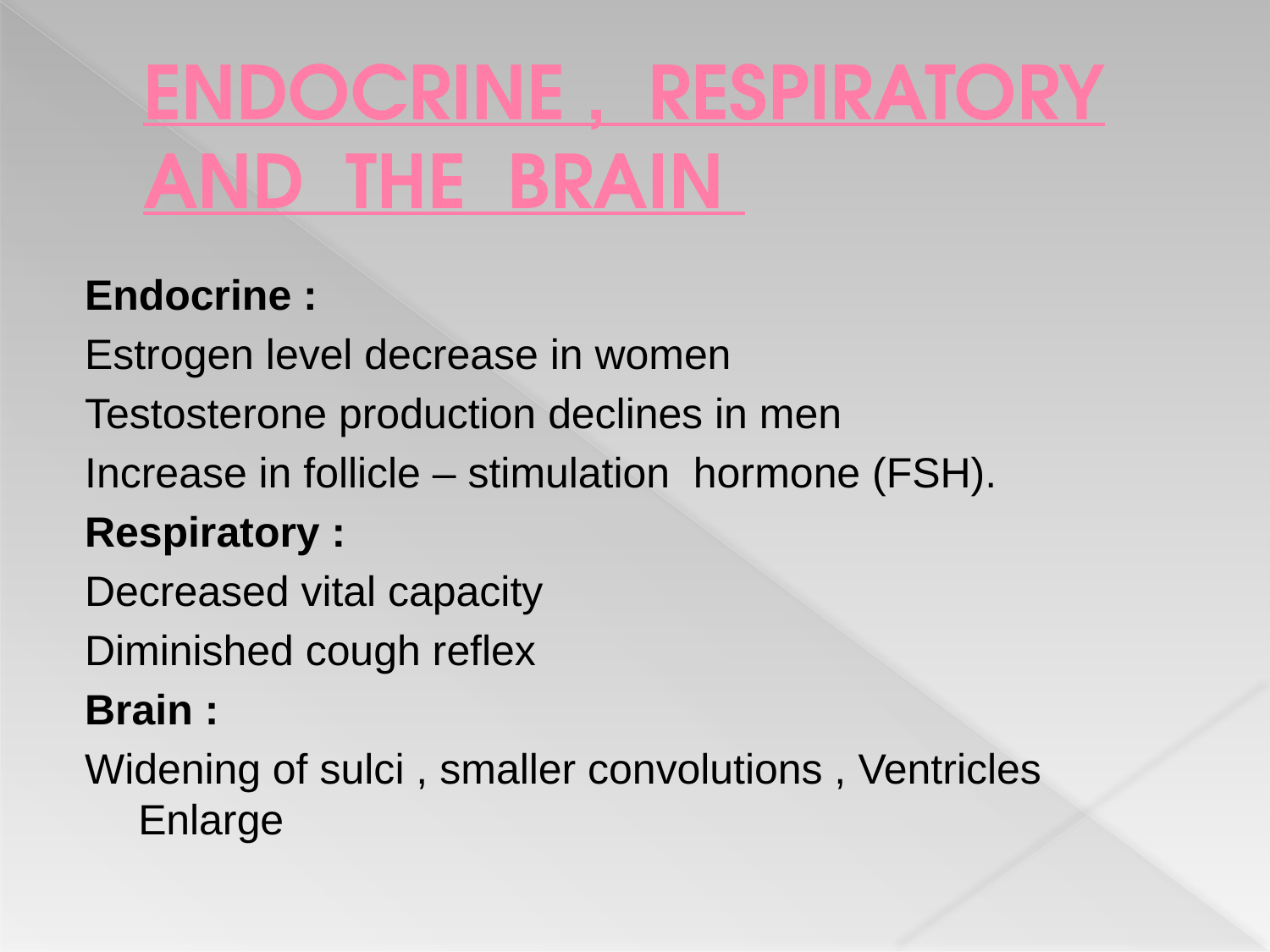

# ENDOCRINE ,  RESPIRATORY AND  THE  BRAIN
Endocrine :
Estrogen level decrease in women
Testosterone production declines in men
Increase in follicle – stimulation  hormone (FSH).
Respiratory :
Decreased vital capacity
Diminished cough reflex
Brain :
Widening of sulci , smaller convolutions , Ventricles Enlarge